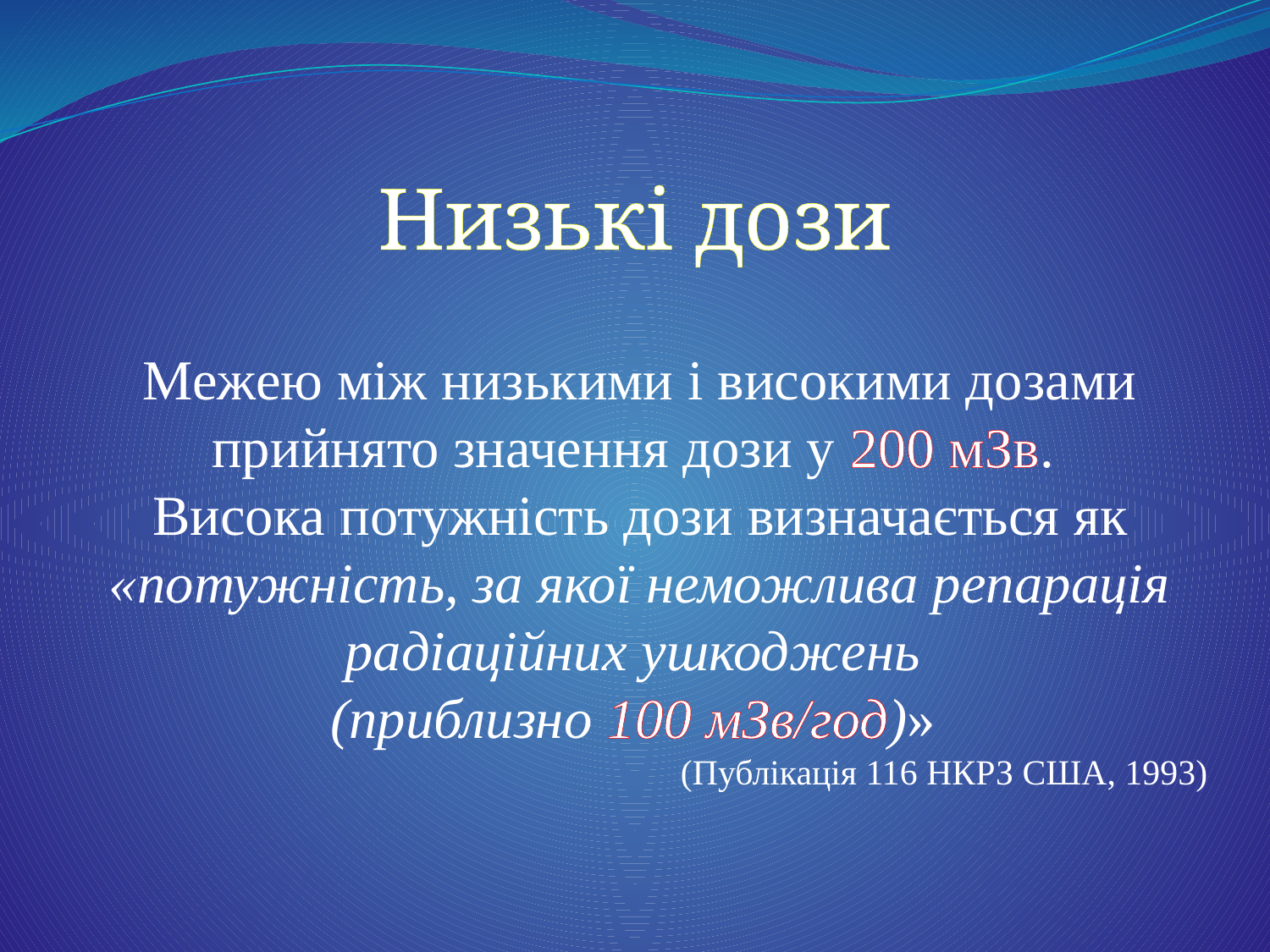

Низькі дози
Межею між низькими і високими дозами прийнято значення дози у 200 мЗв.
Висока потужність дози визначається як «потужність, за якої неможлива репарація радіаційних ушкоджень
(приблизно 100 мЗв/год)»
(Публікація 116 НКРЗ США, 1993)